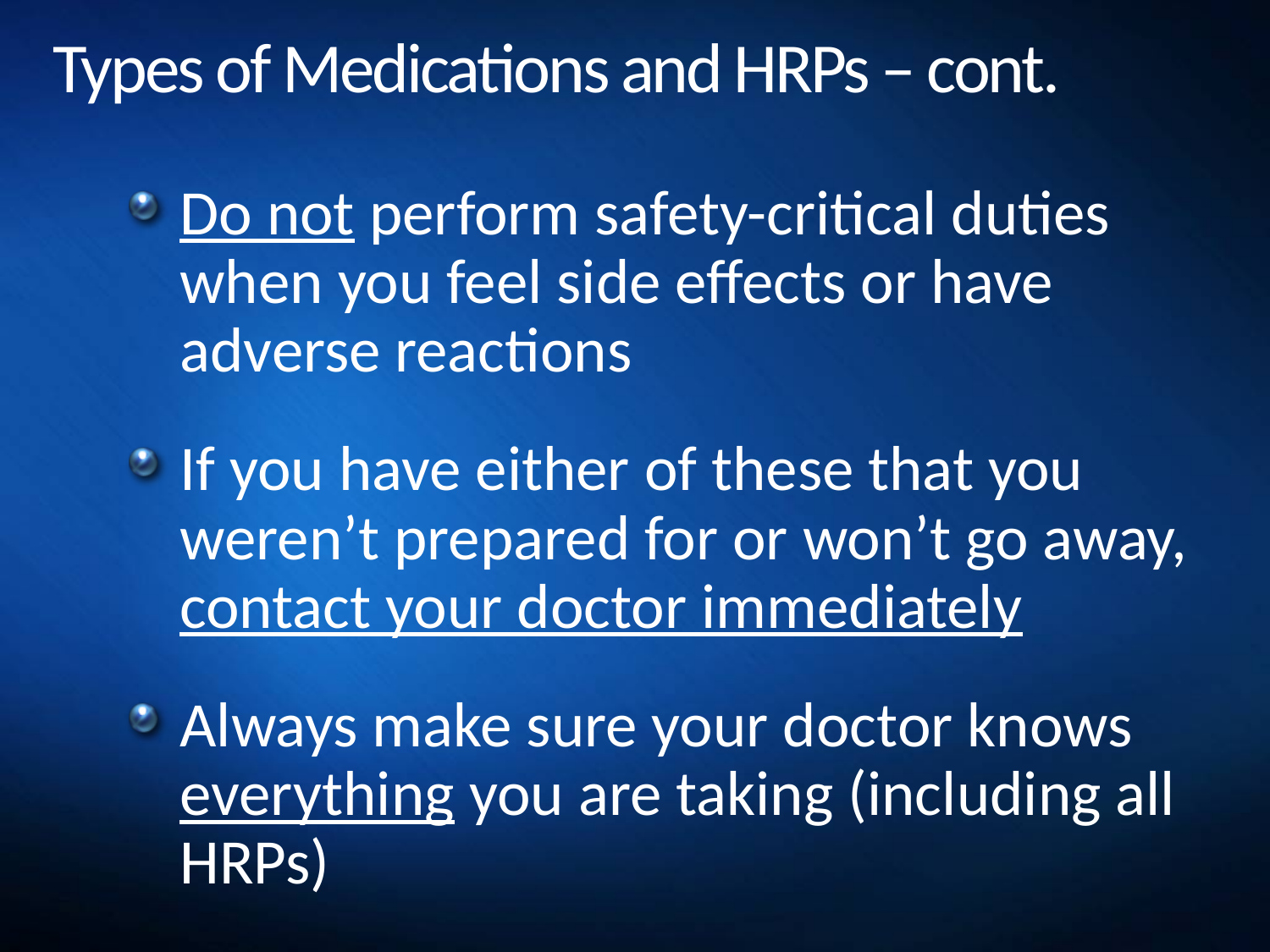

# Types of Medications and HRPs – cont.
Do not perform safety-critical duties when you feel side effects or have adverse reactions

If you have either of these that you weren’t prepared for or won’t go away, contact your doctor immediately

Always make sure your doctor knows everything you are taking (including all HRPs)